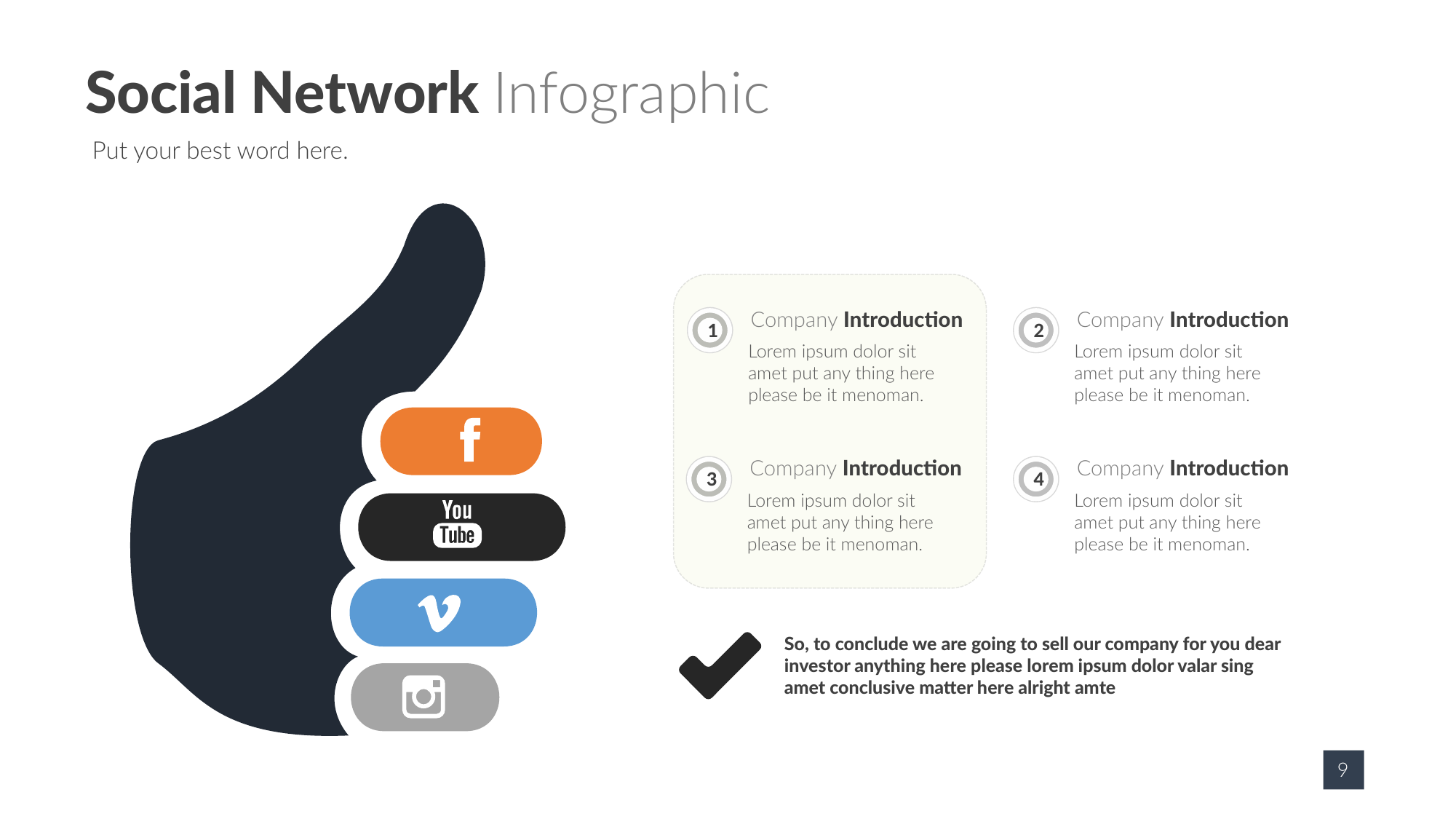

Social Network Infographic
Put your best word here.

Company Introduction
Lorem ipsum dolor sit amet put any thing here please be it menoman.

1

Company Introduction
Lorem ipsum dolor sit amet put any thing here please be it menoman.

2

Company Introduction
Lorem ipsum dolor sit amet put any thing here please be it menoman.

3

Company Introduction
Lorem ipsum dolor sit amet put any thing here please be it menoman.

4

So, to conclude we are going to sell our company for you dear investor anything here please lorem ipsum dolor valar sing amet conclusive matter here alright amte

9
9